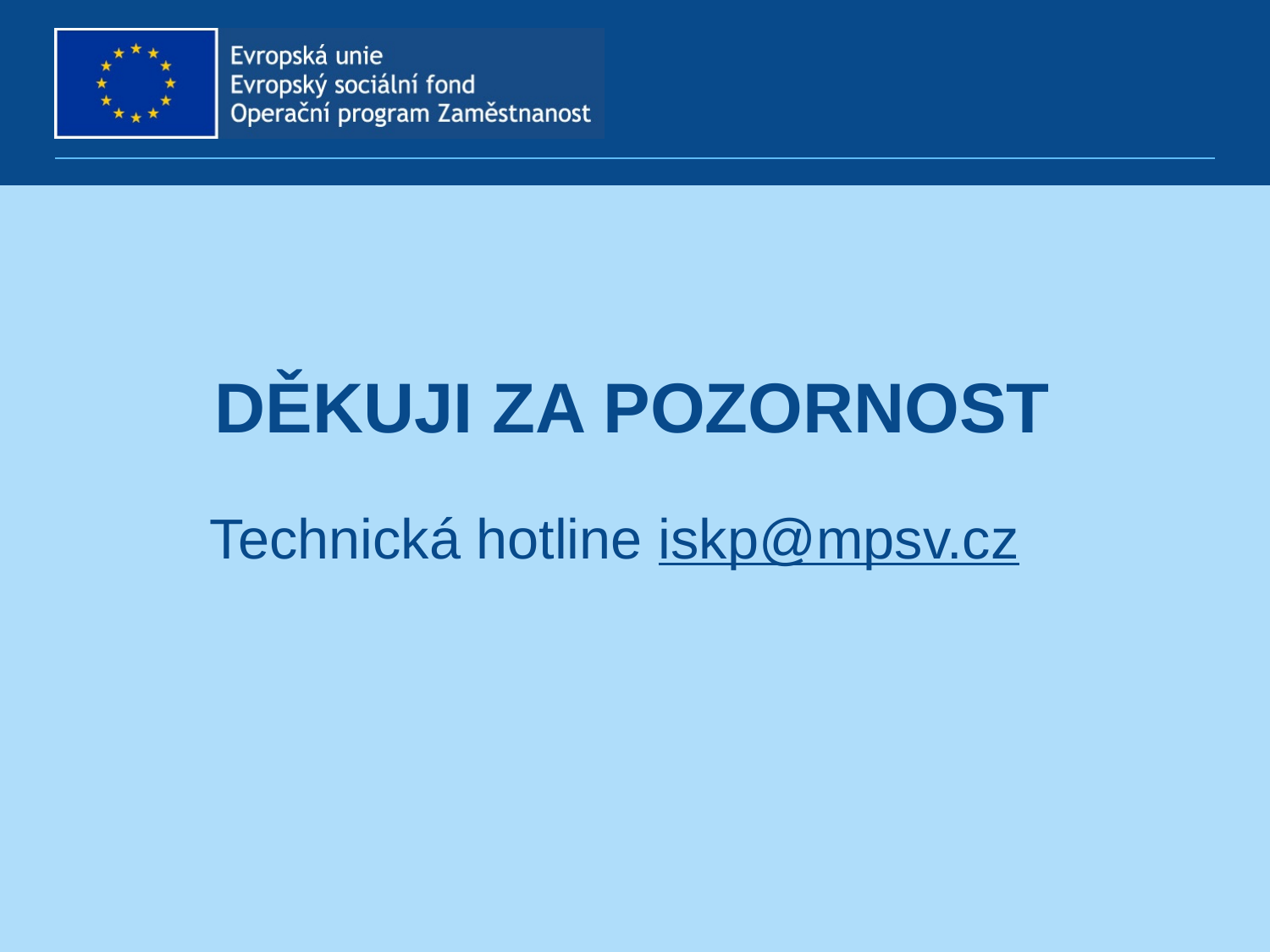

# Děkuji za pozornost
Technická hotline iskp@mpsv.cz